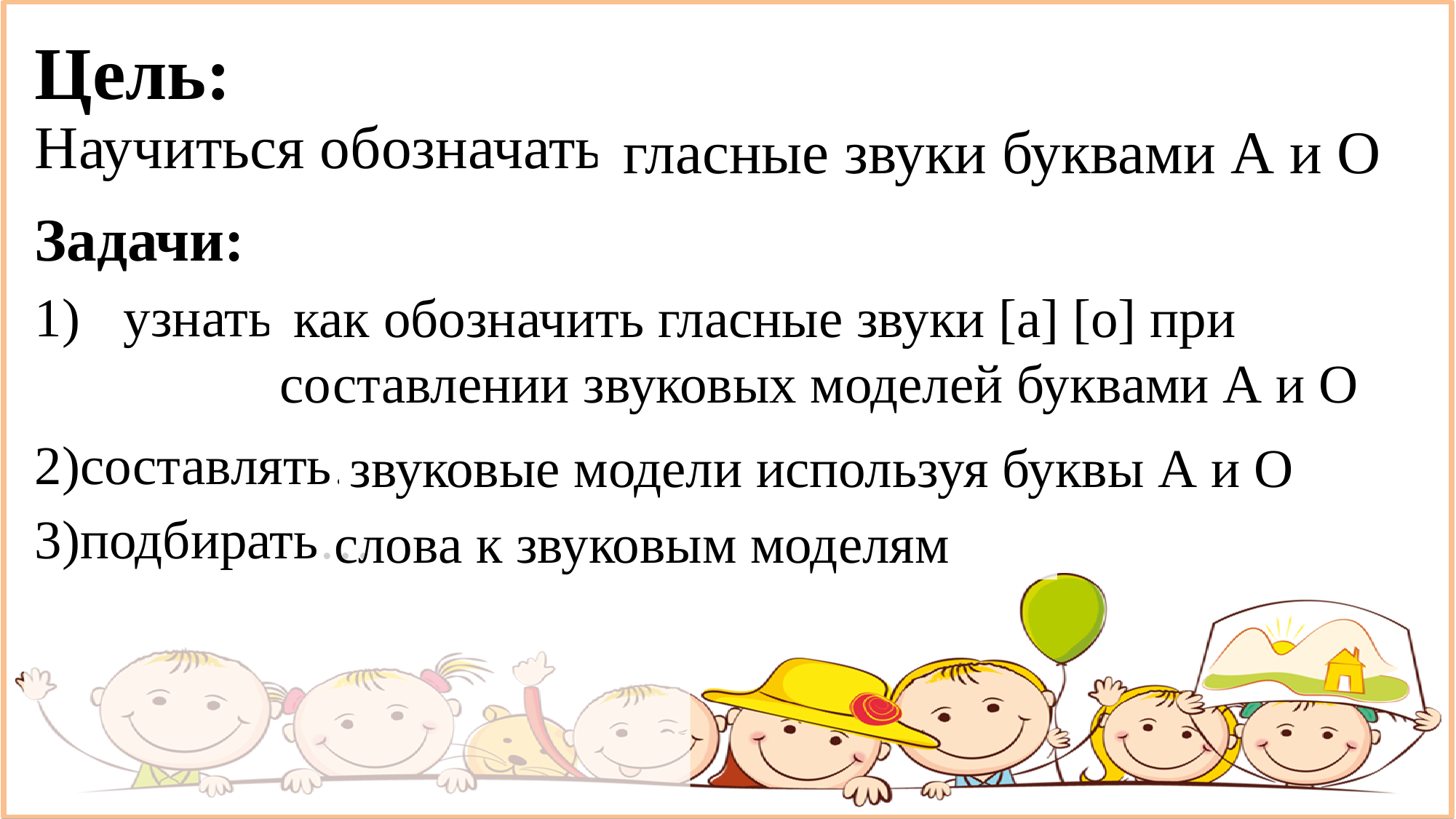

# Цель: Научиться обозначать…
 гласные звуки буквами А и О

Задачи:
узнать…

2)составлять…
3)подбирать…
 как обозначить гласные звуки [a] [o] при составлении звуковых моделей буквами А и О

звуковые модели используя буквы А и О

слова к звуковым моделям